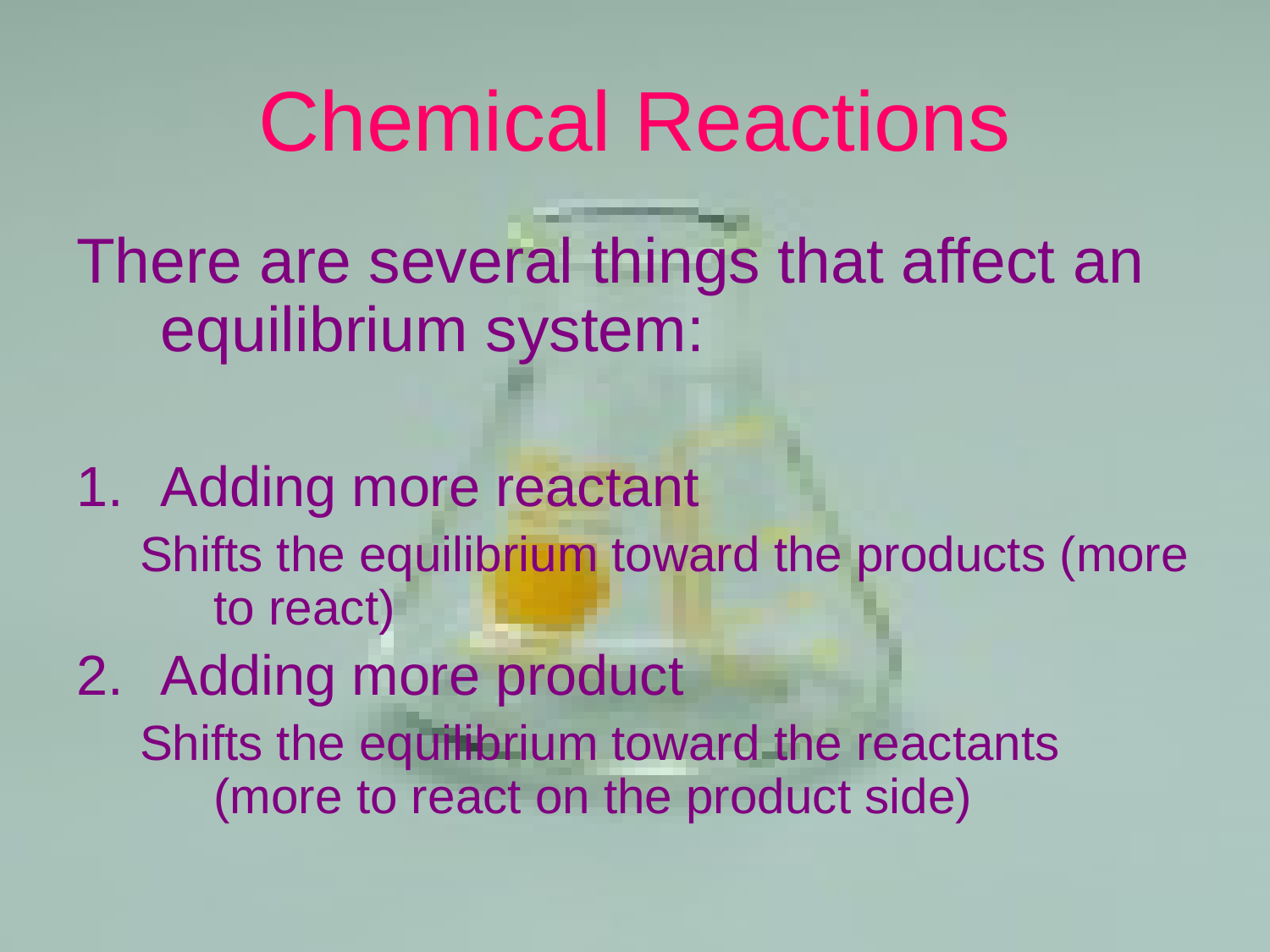

# Chemical Reactions
There are several things that affect an equilibrium system:

Adding more reactant
Shifts the equilibrium toward the products (more to react)
Adding more product
Shifts the equilibrium toward the reactants (more to react on the product side)